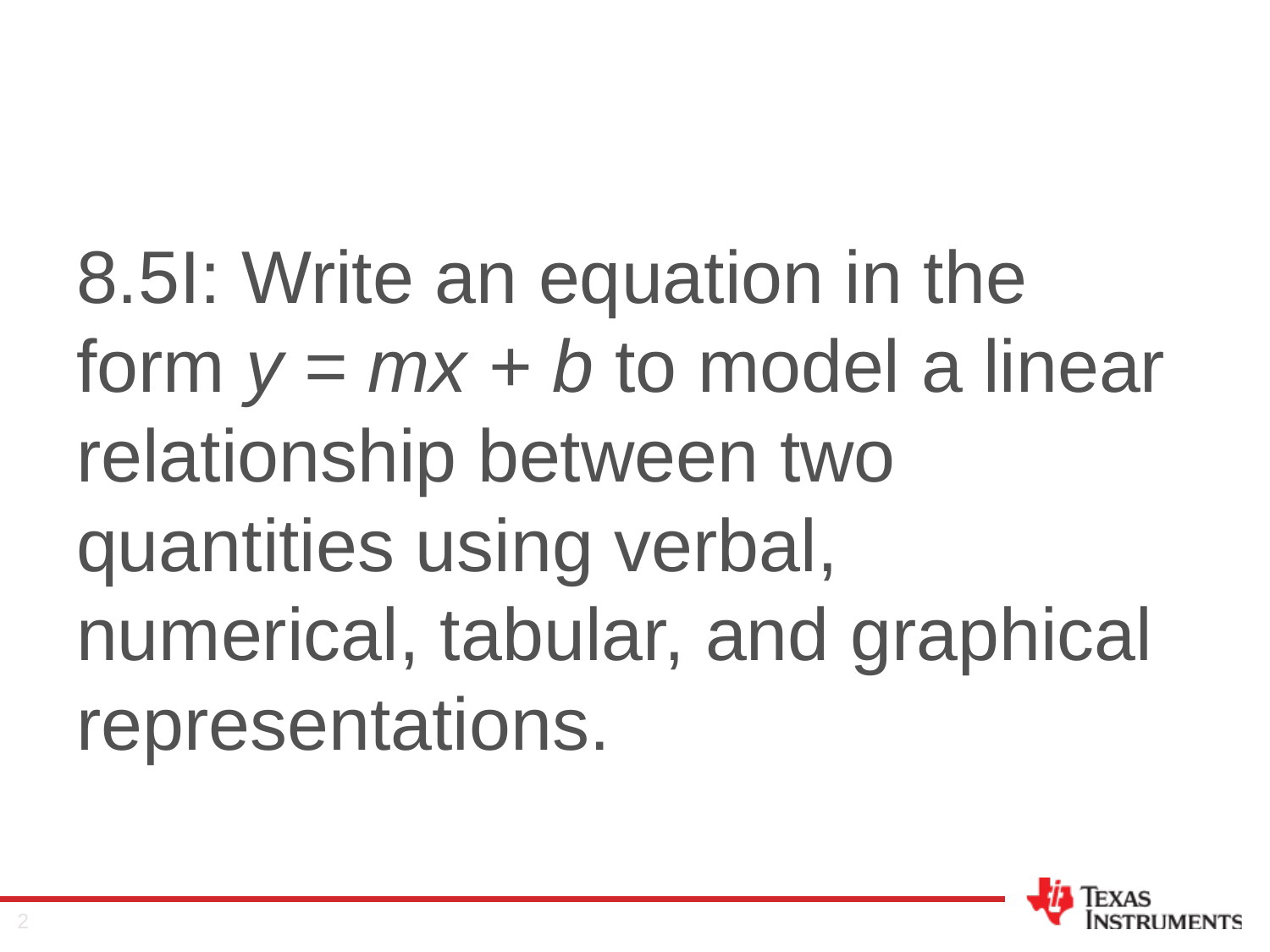

8.5I: Write an equation in the form y = mx + b to model a linear relationship between two quantities using verbal, numerical, tabular, and graphical representations.